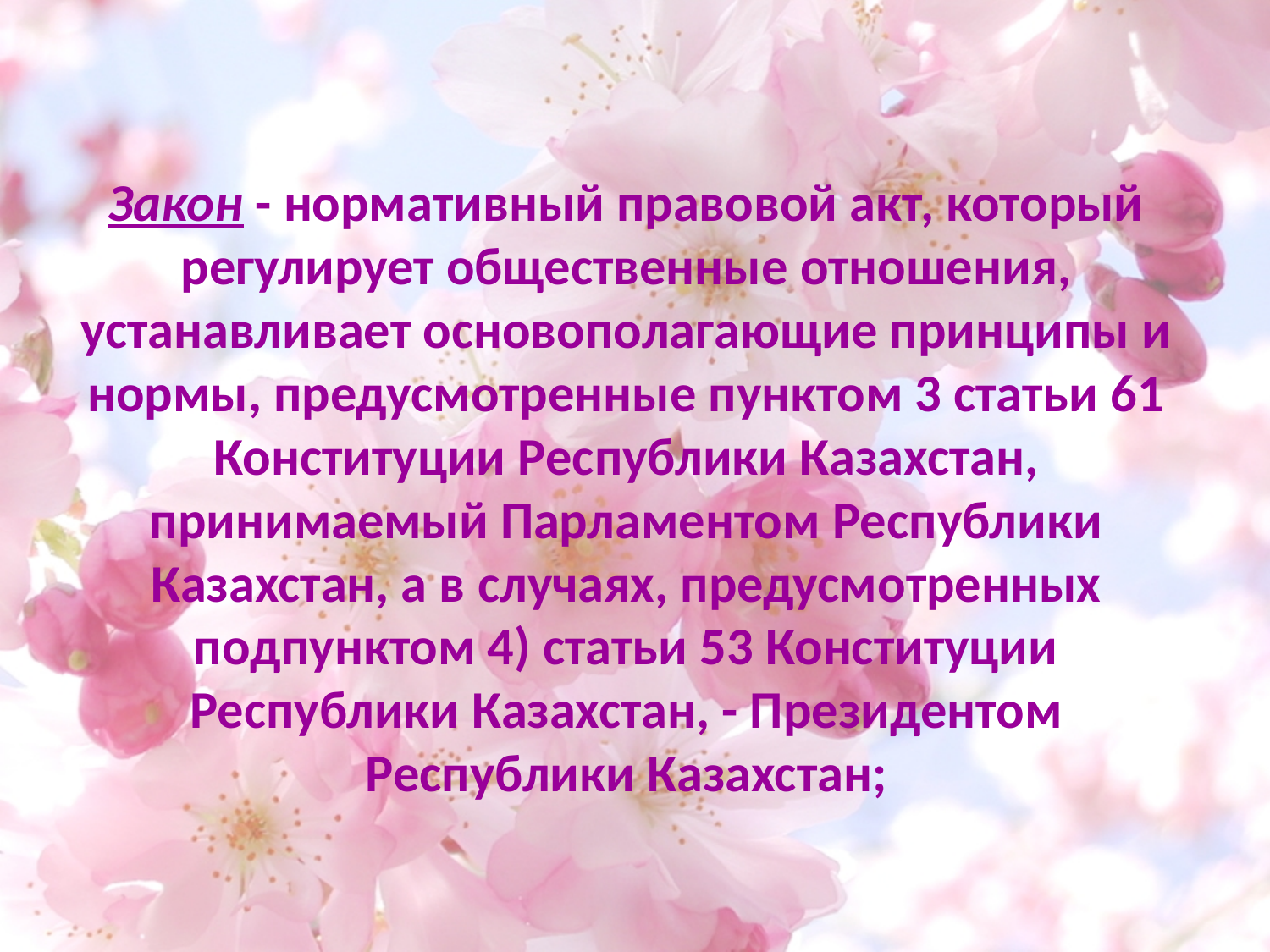

# Закон - нормативный правовой акт, который регулирует общественные отношения, устанавливает основополагающие принципы и нормы, предусмотренные пунктом 3 статьи 61 Конституции Республики Казахстан, принимаемый Парламентом Республики Казахстан, а в случаях, предусмотренных подпунктом 4) статьи 53 Конституции Республики Казахстан, - Президентом Республики Казахстан;